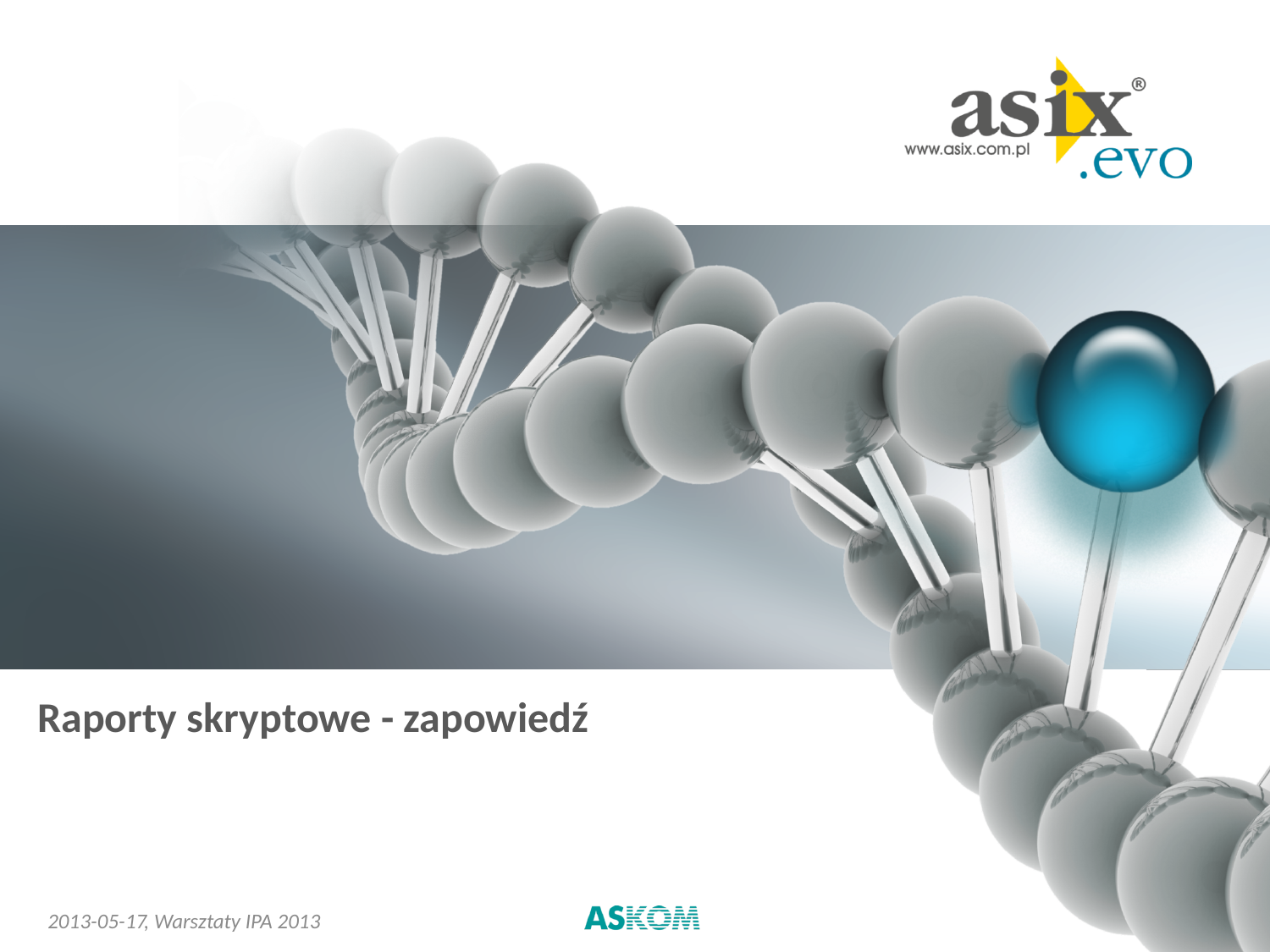

# Raporty skryptowe - zapowiedź
2013-05-17
, Warsztaty IPA 2013